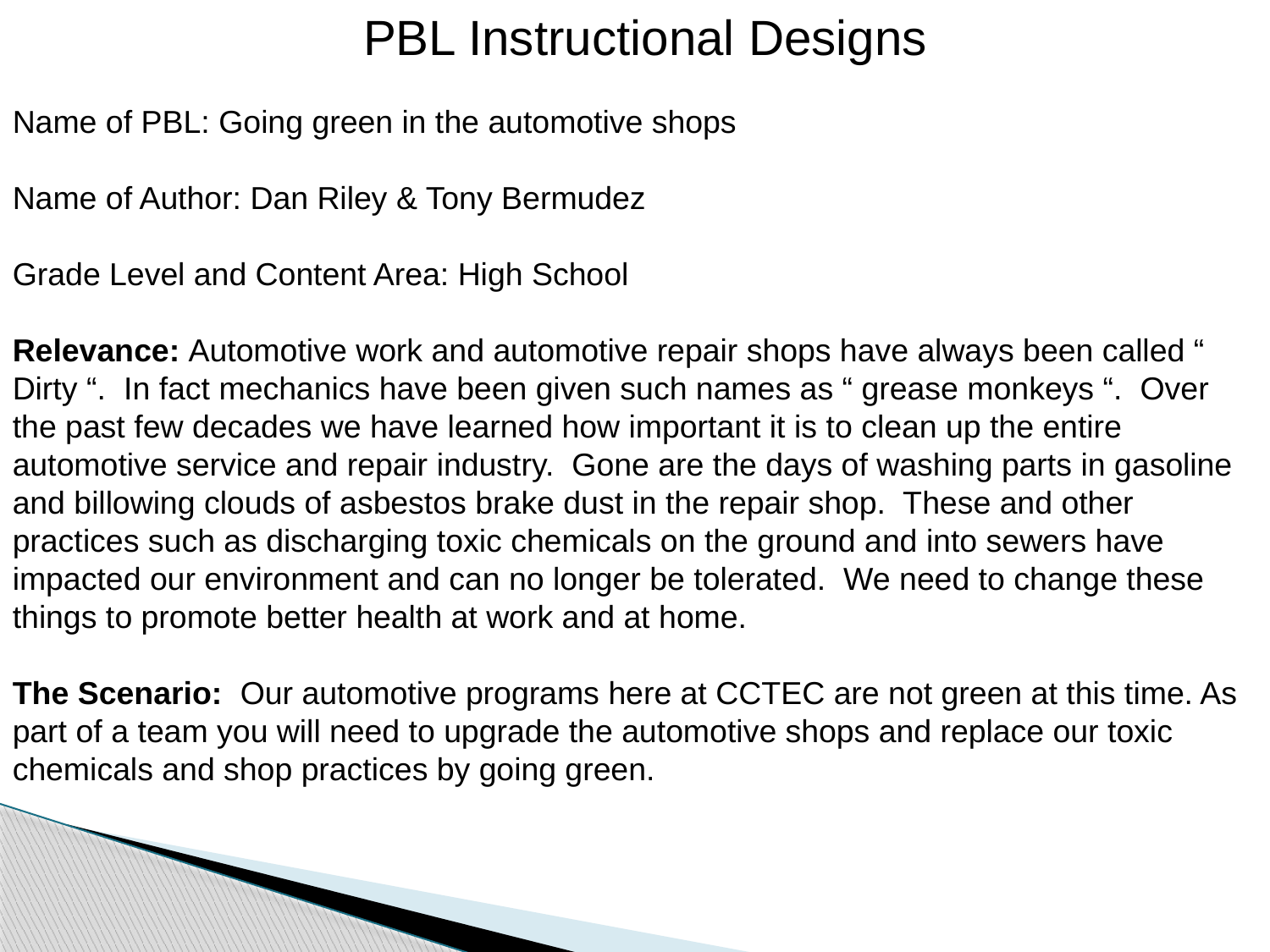

PBL Instructional Designs
Name of PBL: Going green in the automotive shops

Name of Author: Dan Riley & Tony Bermudez

Grade Level and Content Area: High School

Relevance: Automotive work and automotive repair shops have always been called “ Dirty “.  In fact mechanics have been given such names as “ grease monkeys “.  Over the past few decades we have learned how important it is to clean up the entire automotive service and repair industry.  Gone are the days of washing parts in gasoline and billowing clouds of asbestos brake dust in the repair shop.  These and other practices such as discharging toxic chemicals on the ground and into sewers have impacted our environment and can no longer be tolerated.  We need to change these things to promote better health at work and at home.

The Scenario:  Our automotive programs here at CCTEC are not green at this time. As part of a team you will need to upgrade the automotive shops and replace our toxic chemicals and shop practices by going green.